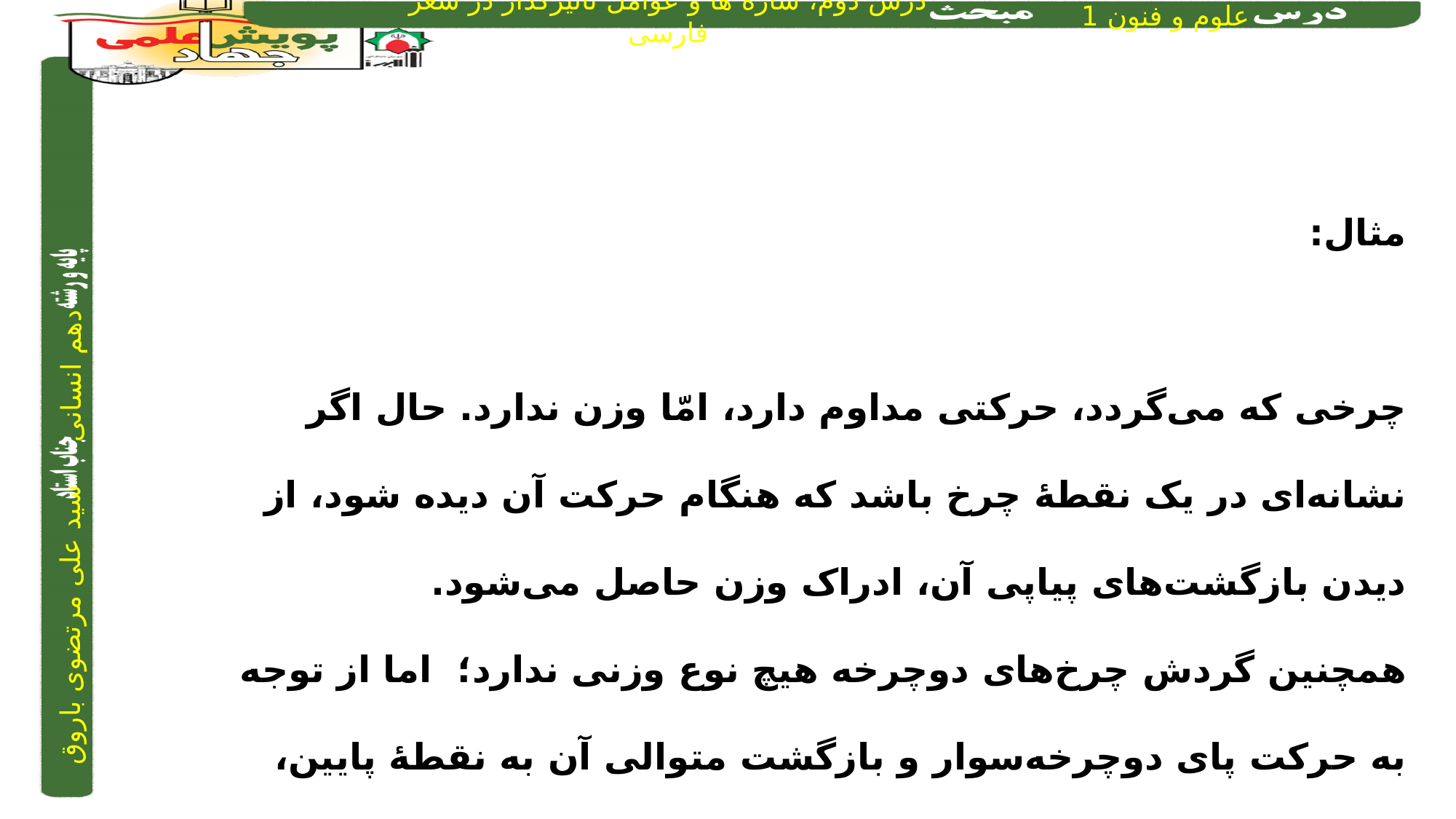

مثال:

چرخی که می‌گردد، حرکتی مداوم دارد، امّا وزن ندارد. حال اگر نشانه‌ای در یک نقطۀ چرخ باشد که هنگام حرکت آن دیده شود، از دیدن بازگشت‌های پیاپی آن، ادراک وزن حاصل می‌شود.
همچنین گردش چرخ‌های دوچرخه هیچ نوع وزنی ندارد؛  اما از توجه به حرکت پای دوچرخه‌سوار و بازگشت متوالی آن به نقطۀ پایین، وزنی ادراک می‌کنیم.